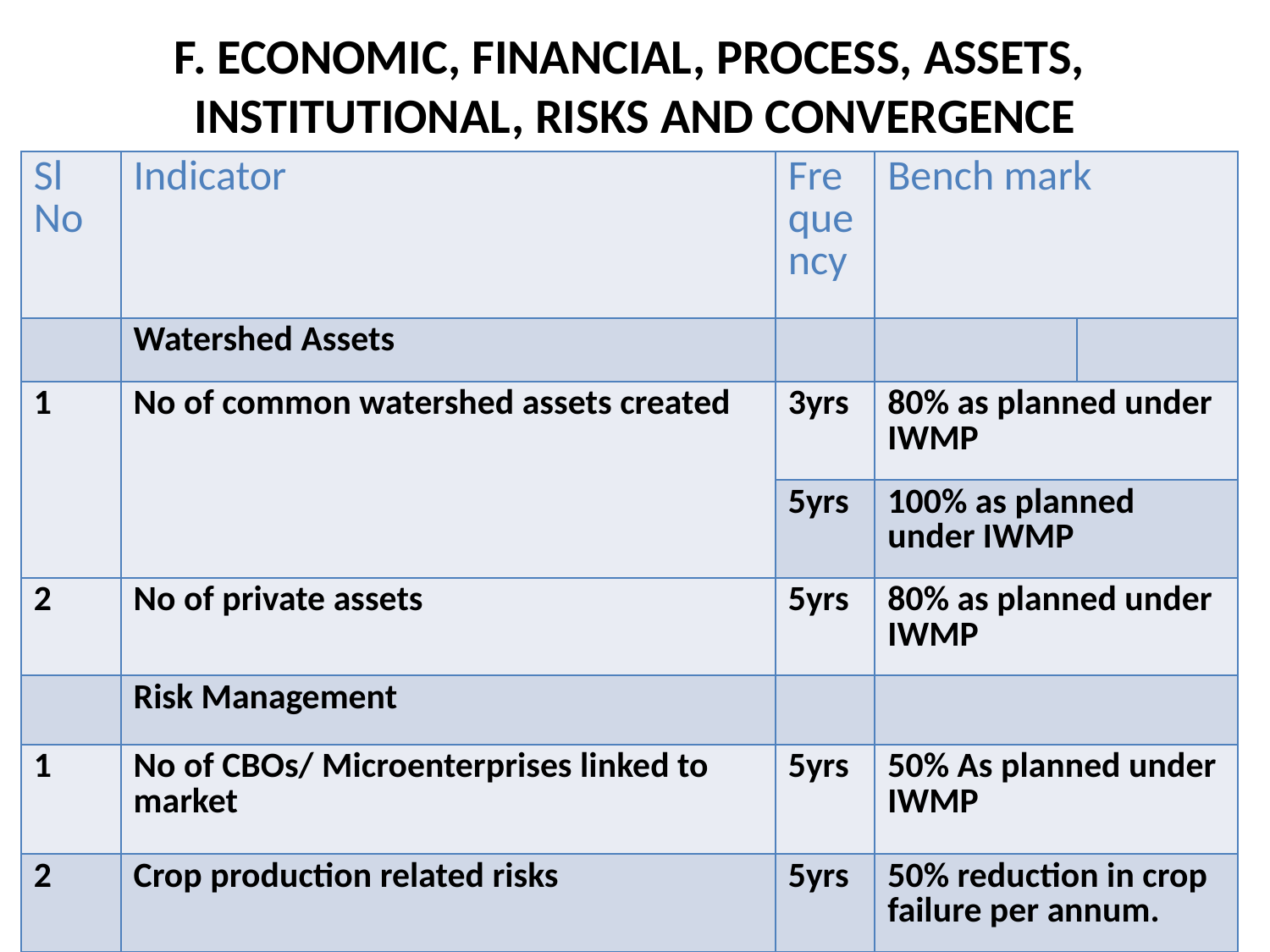

# F. ECONOMIC, FINANCIAL, PROCESS, ASSETS, INSTITUTIONAL, RISKS AND CONVERGENCE
| Sl No | Indicator | Frequency | Bench mark |  |
| --- | --- | --- | --- | --- |
|  | Watershed Assets |  |  |  |
| 1 | No of common watershed assets created | 3yrs | 80% as planned under IWMP |  |
|  |  | 5yrs | 100% as planned under IWMP |  |
| 2 | No of private assets | 5yrs | 80% as planned under IWMP |  |
|  | Risk Management |  |  |  |
| 1 | No of CBOs/ Microenterprises linked to market | 5yrs | 50% As planned under IWMP |  |
| 2 | Crop production related risks | 5yrs | 50% reduction in crop failure per annum. |  |